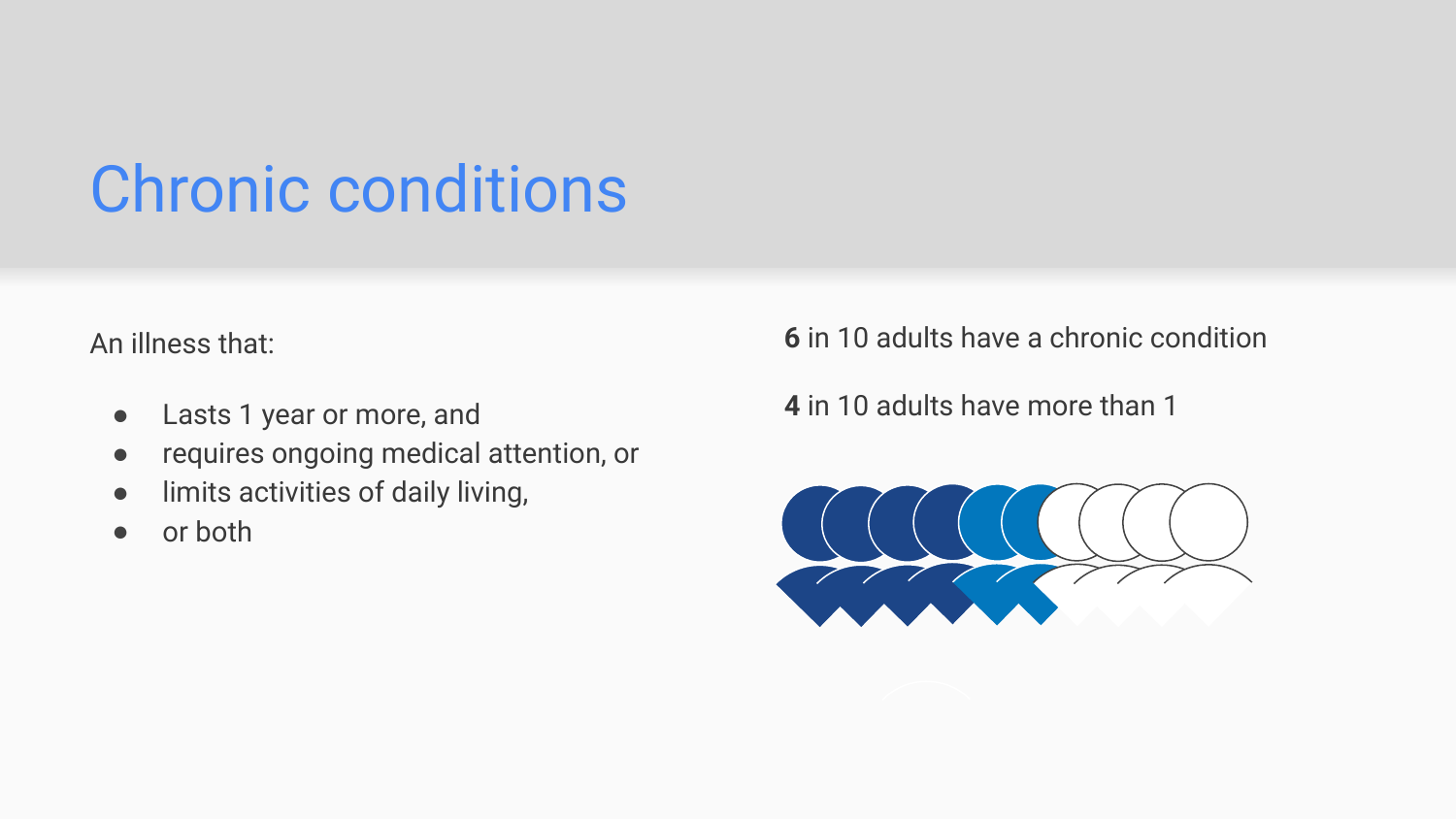

# Chronic conditions
An illness that:
Lasts 1 year or more, and
requires ongoing medical attention, or
limits activities of daily living,
or both
6 in 10 adults have a chronic condition

4 in 10 adults have more than 1